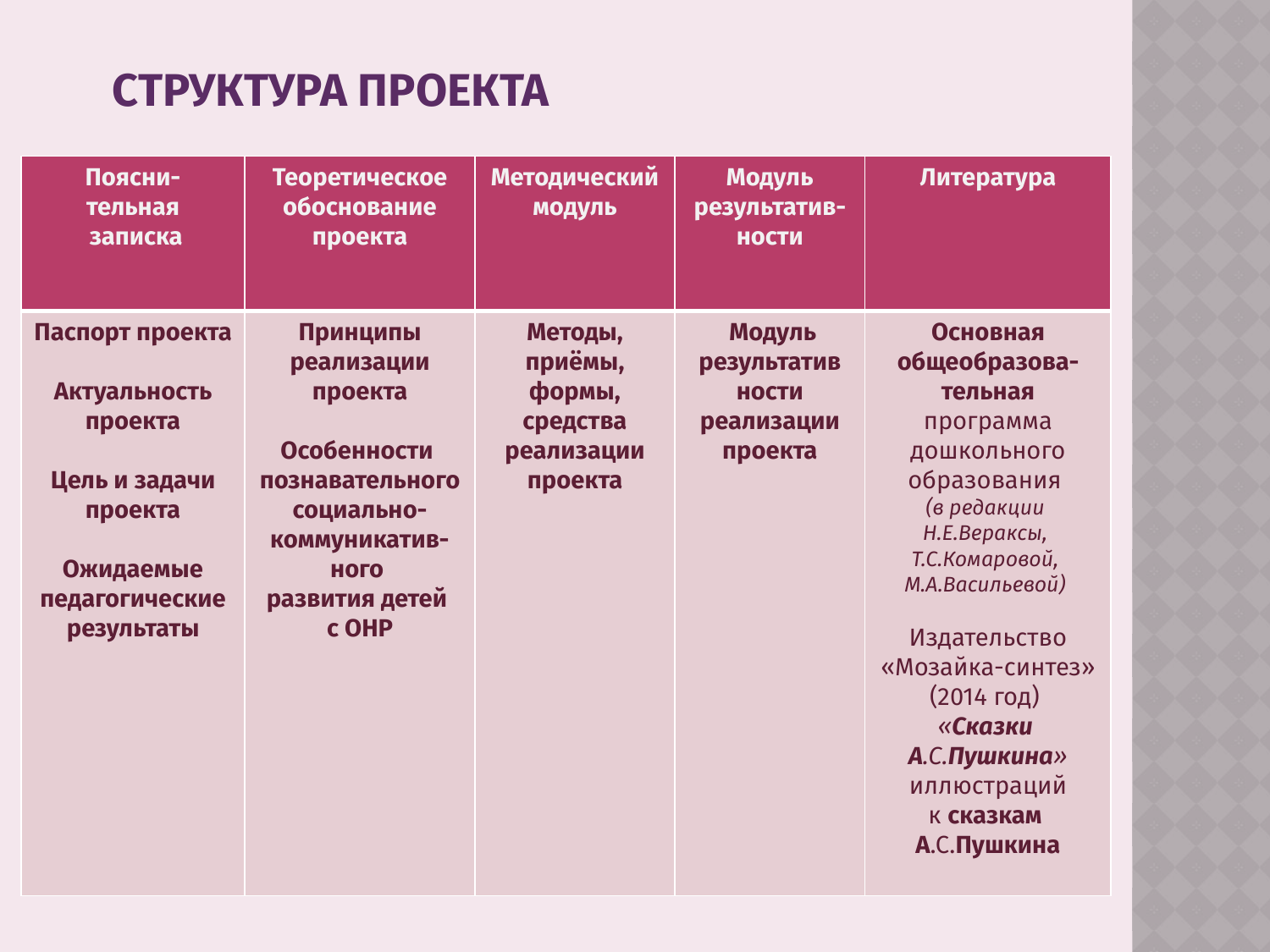

# Структура проекта
| Поясни- тельная записка | Теоретическое обоснование проекта | Методический модуль | Модуль результатив-ности | Литература |
| --- | --- | --- | --- | --- |
| Паспорт проекта Актуальность проекта Цель и задачи проекта Ожидаемые педагогические результаты | Принципы реализации проекта Особенности познавательного социально-коммуникатив-ного развития детей с ОНР | Методы, приёмы, формы, средства реализации проекта | Модуль результатив ности реализации проекта | Основная общеобразова-тельная программа дошкольного образования (в редакции Н.Е.Вераксы, Т.С.Комаровой, М.А.Васильевой) Издательство «Мозайка-синтез» (2014 год) «Сказки А.С.Пушкина» иллюстраций к сказкам А.С.Пушкина |